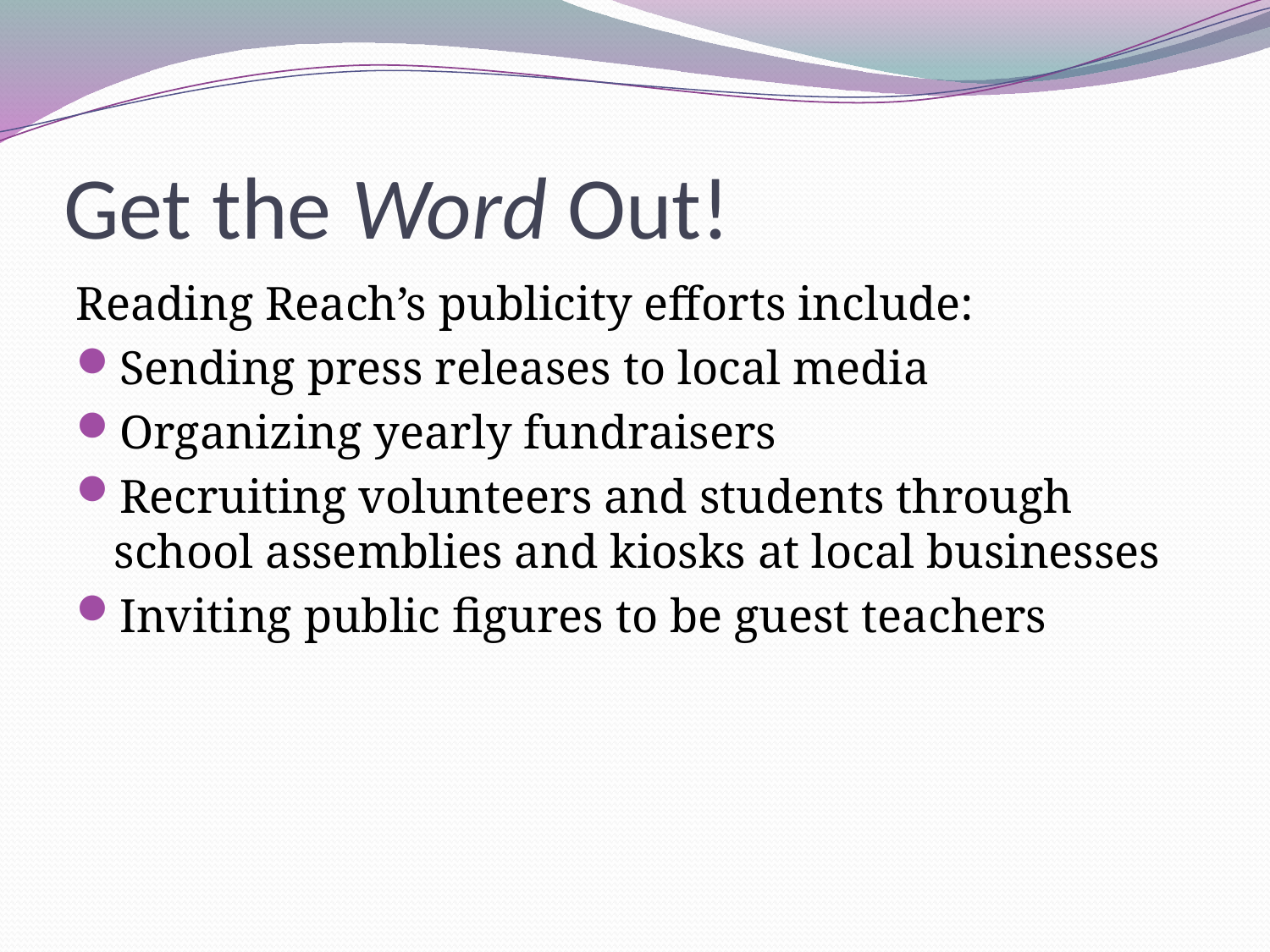

# Get the Word Out!
Reading Reach’s publicity efforts include:
Sending press releases to local media
Organizing yearly fundraisers
Recruiting volunteers and students through school assemblies and kiosks at local businesses
Inviting public figures to be guest teachers